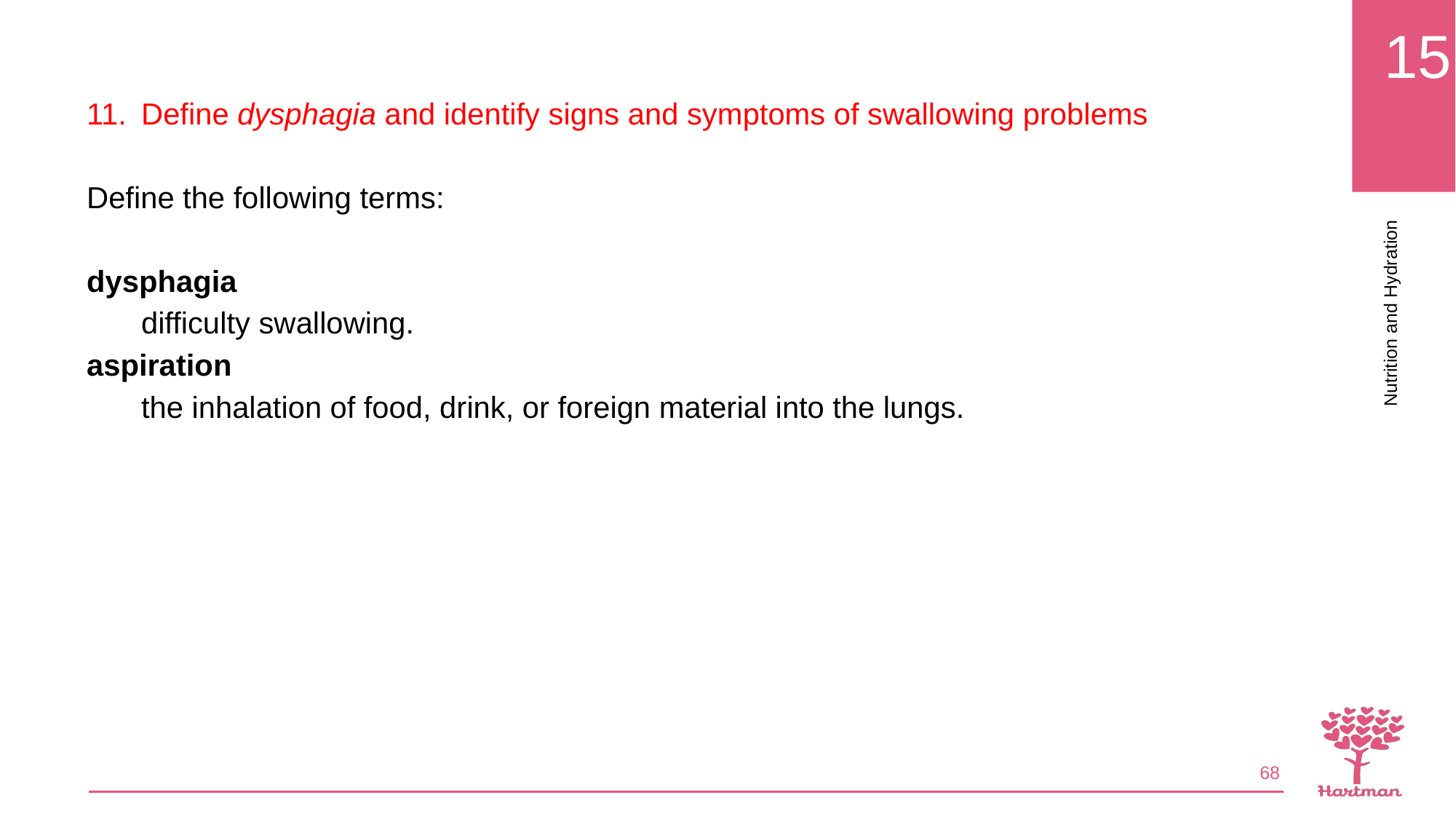

Define dysphagia and identify signs and symptoms of swallowing problems

Define the following terms:

dysphagia
difficulty swallowing.
aspiration
the inhalation of food, drink, or foreign material into the lungs.

68